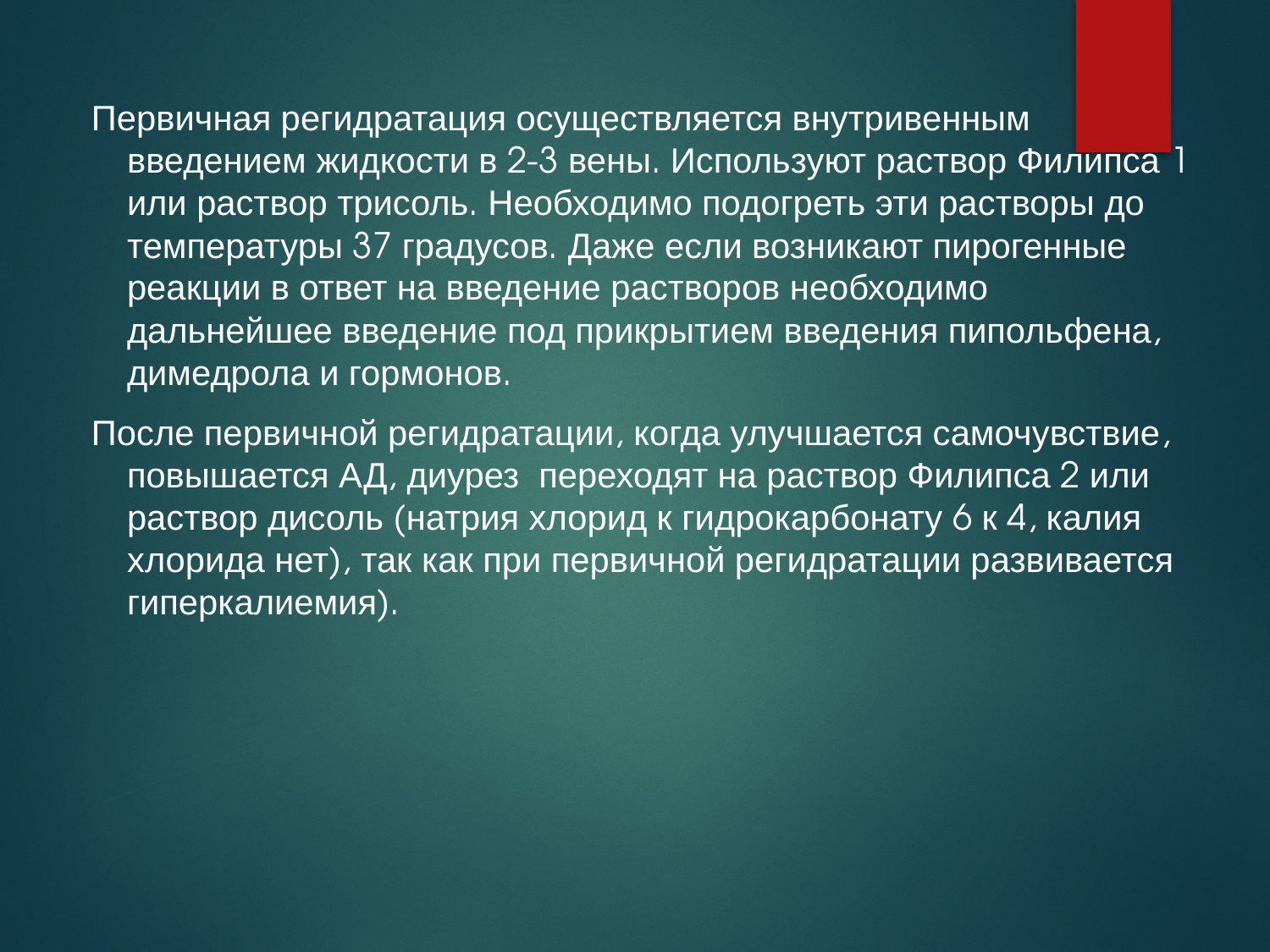

Первичная регидратация осуществляется внутривенным введением жидкости в 2-3 вены. Используют раствор Филипса 1 или раствор трисоль. Необходимо подогреть эти растворы до температуры 37 градусов. Даже если возникают пирогенные реакции в ответ на введение растворов необходимо дальнейшее введение под прикрытием введения пипольфена, димедрола и гормонов.
После первичной регидратации, когда улучшается самочувствие, повышается АД, диурез  переходят на раствор Филипса 2 или раствор дисоль (натрия хлорид к гидрокарбонату 6 к 4, калия хлорида нет), так как при первичной регидратации развивается гиперкалиемия).